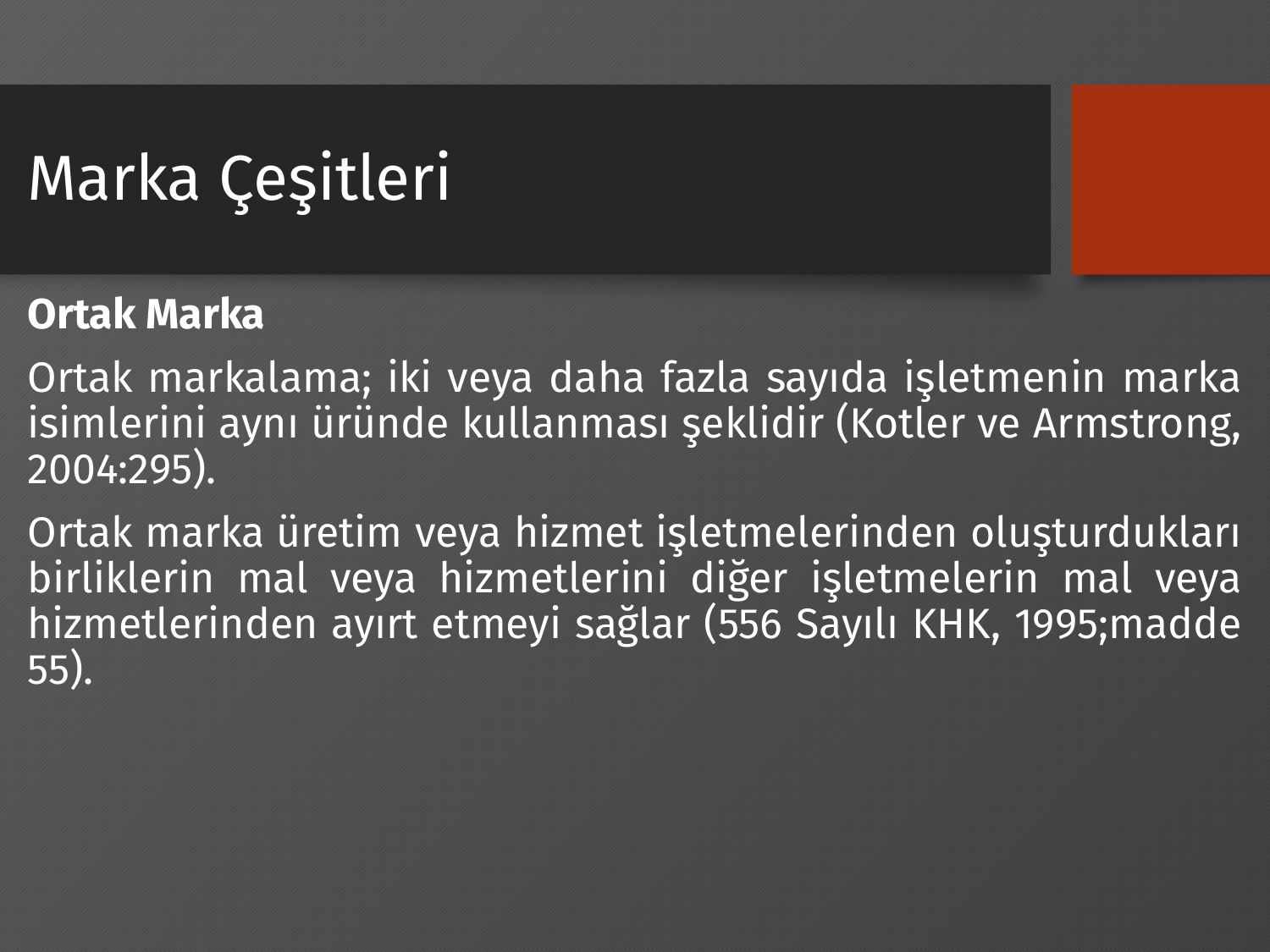

# Marka Çeşitleri
Ortak Marka
Ortak markalama; iki veya daha fazla sayıda işletmenin marka isimlerini aynı üründe kullanması şeklidir (Kotler ve Armstrong, 2004:295).
Ortak marka üretim veya hizmet işletmelerinden oluşturdukları birliklerin mal veya hizmetlerini diğer işletmelerin mal veya hizmetlerinden ayırt etmeyi sağlar (556 Sayılı KHK, 1995;madde 55).